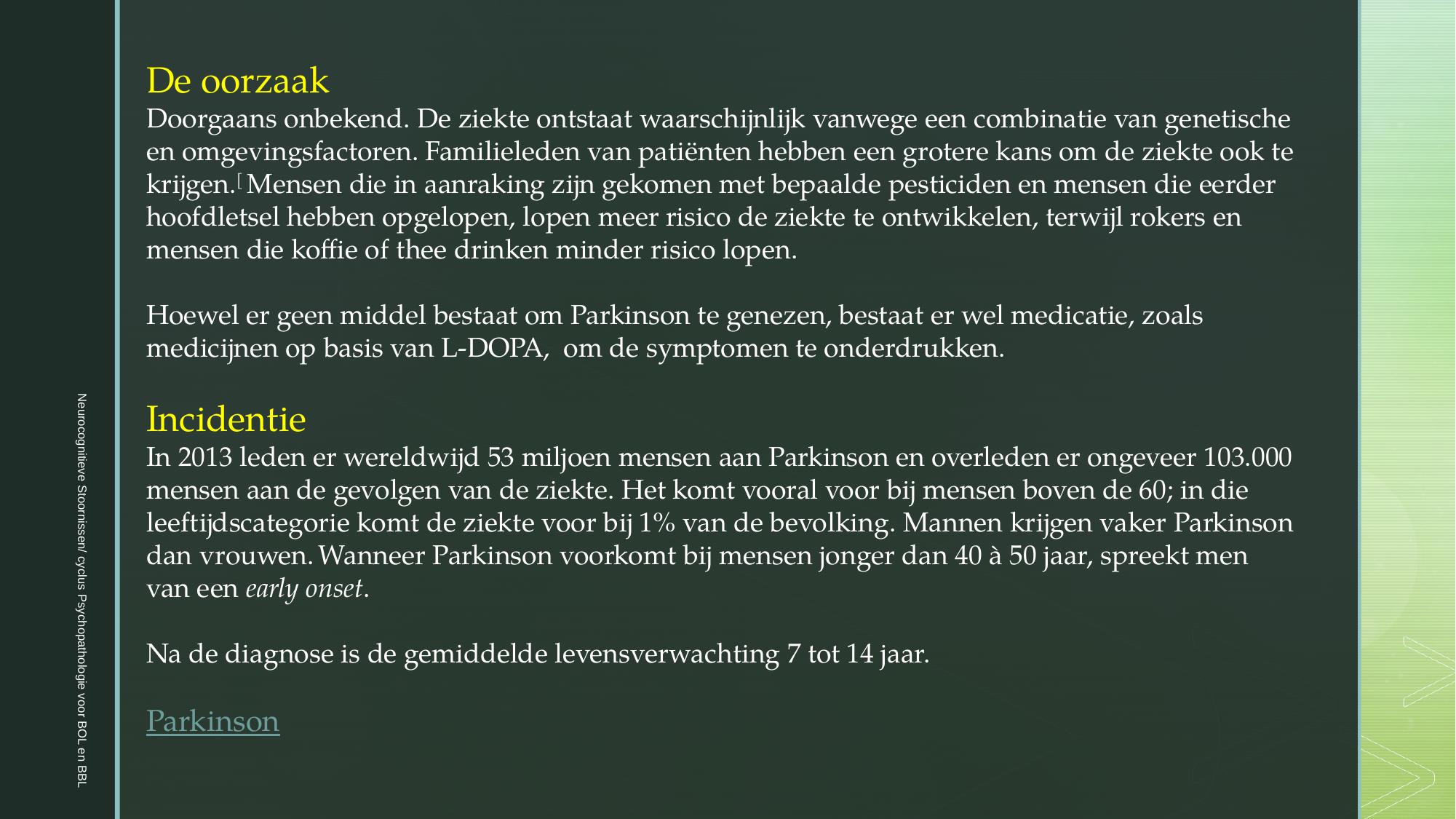

De oorzaak
Doorgaans onbekend. De ziekte ontstaat waarschijnlijk vanwege een combinatie van genetische en omgevingsfactoren. Familieleden van patiënten hebben een grotere kans om de ziekte ook te krijgen.[ Mensen die in aanraking zijn gekomen met bepaalde pesticiden en mensen die eerder hoofdletsel hebben opgelopen, lopen meer risico de ziekte te ontwikkelen, terwijl rokers en mensen die koffie of thee drinken minder risico lopen.

Hoewel er geen middel bestaat om Parkinson te genezen, bestaat er wel medicatie, zoals medicijnen op basis van L-DOPA,  om de symptomen te onderdrukken.

Incidentie
In 2013 leden er wereldwijd 53 miljoen mensen aan Parkinson en overleden er ongeveer 103.000 mensen aan de gevolgen van de ziekte. Het komt vooral voor bij mensen boven de 60; in die leeftijdscategorie komt de ziekte voor bij 1% van de bevolking. Mannen krijgen vaker Parkinson dan vrouwen. Wanneer Parkinson voorkomt bij mensen jonger dan 40 à 50 jaar, spreekt men van een early onset.

Na de diagnose is de gemiddelde levensverwachting 7 tot 14 jaar.

Parkinson

 Neurocognitieve Stoornissen/ cyclus Psychopathologie voor BOL en BBL